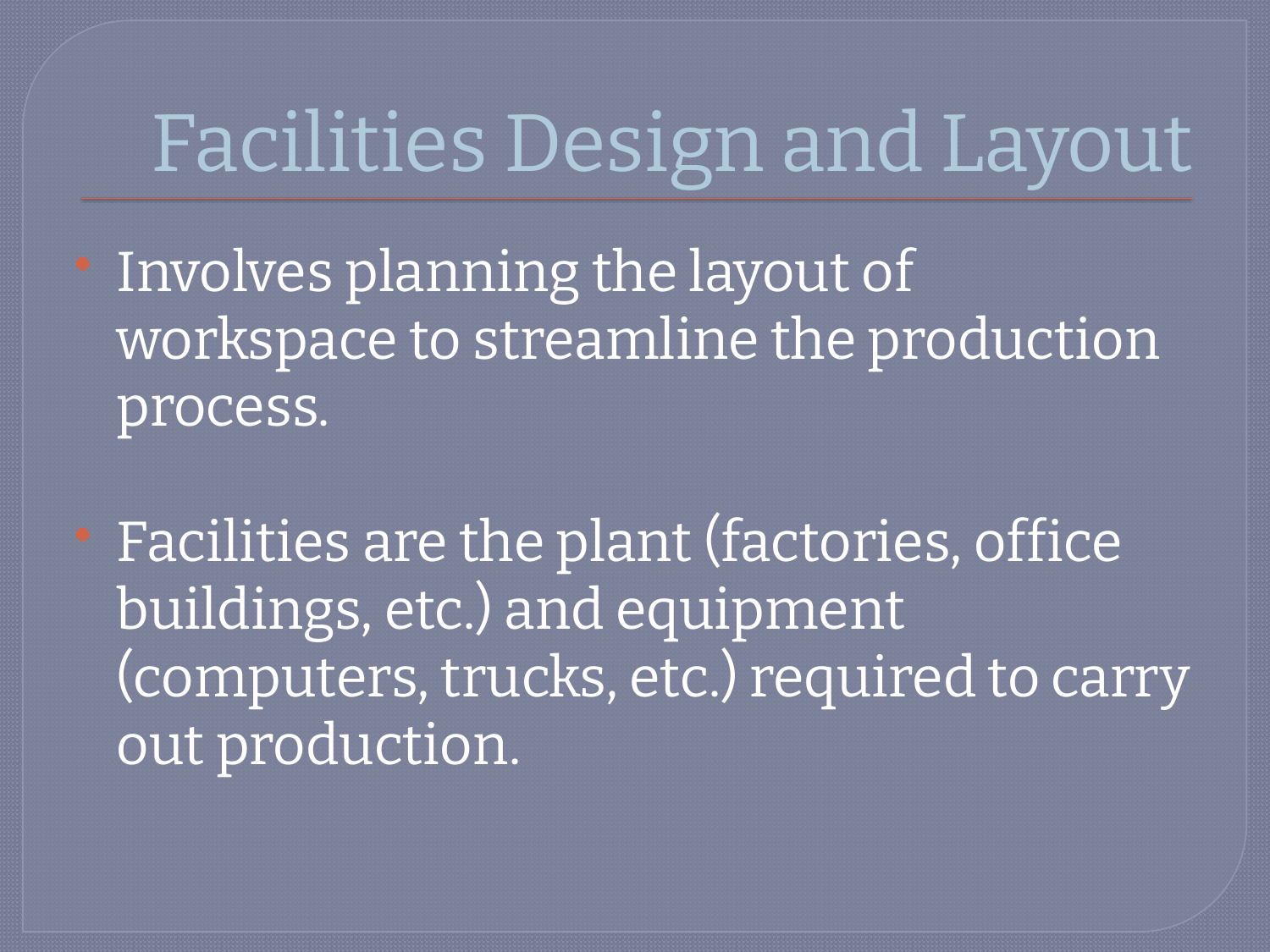

# Facilities Design and Layout
Involves planning the layout of workspace to streamline the production process.

Facilities are the plant (factories, office buildings, etc.) and equipment (computers, trucks, etc.) required to carry out production.